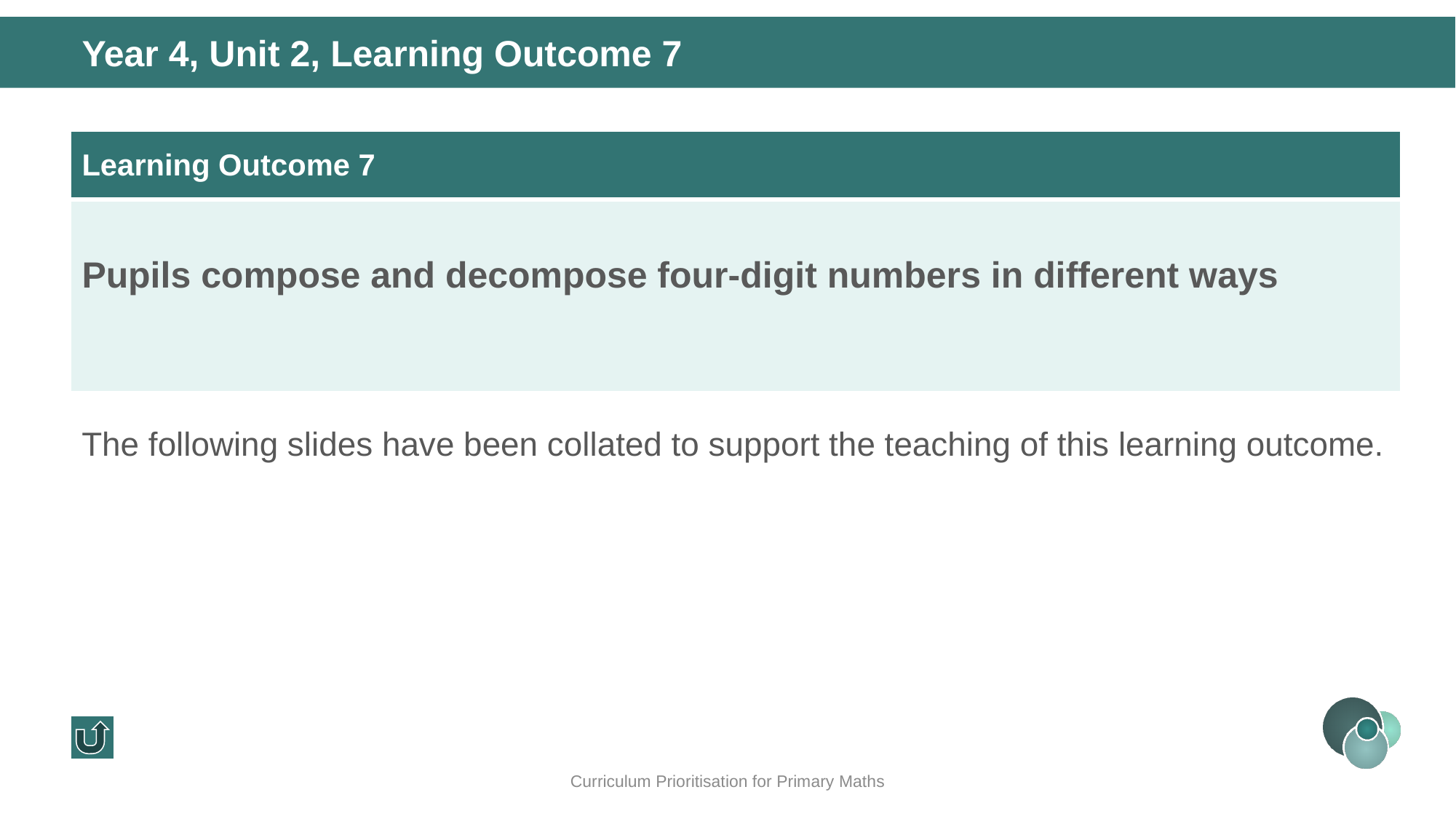

Year 4, Unit 2, Learning Outcome 7
| Learning Outcome 7 |
| --- |
| Pupils compose and decompose four-digit numbers in different ways |
The following slides have been collated to support the teaching of this learning outcome.

Curriculum Prioritisation for Primary Maths